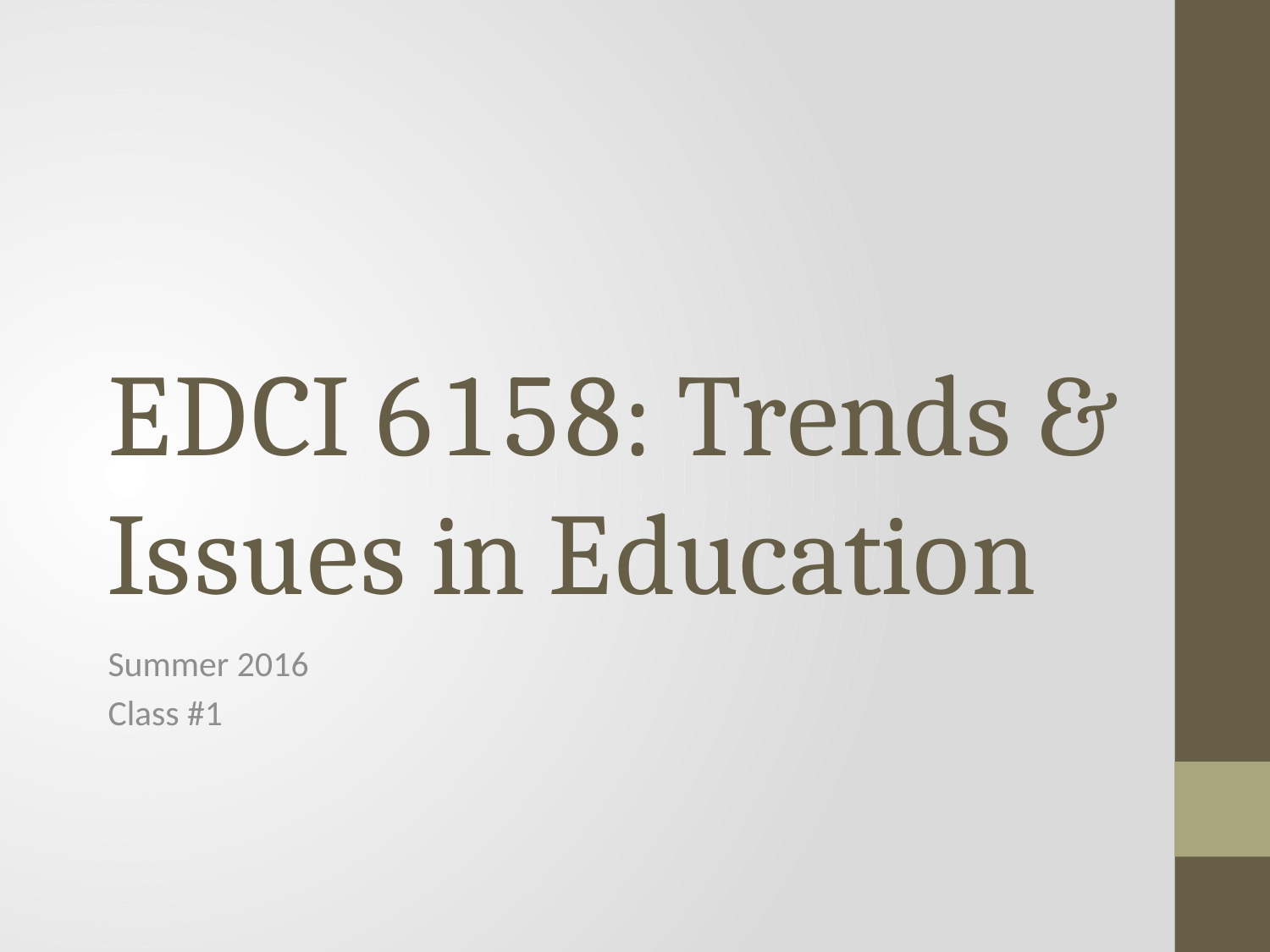

# EDCI 6158: Trends & Issues in Education
Summer 2016
Class #1